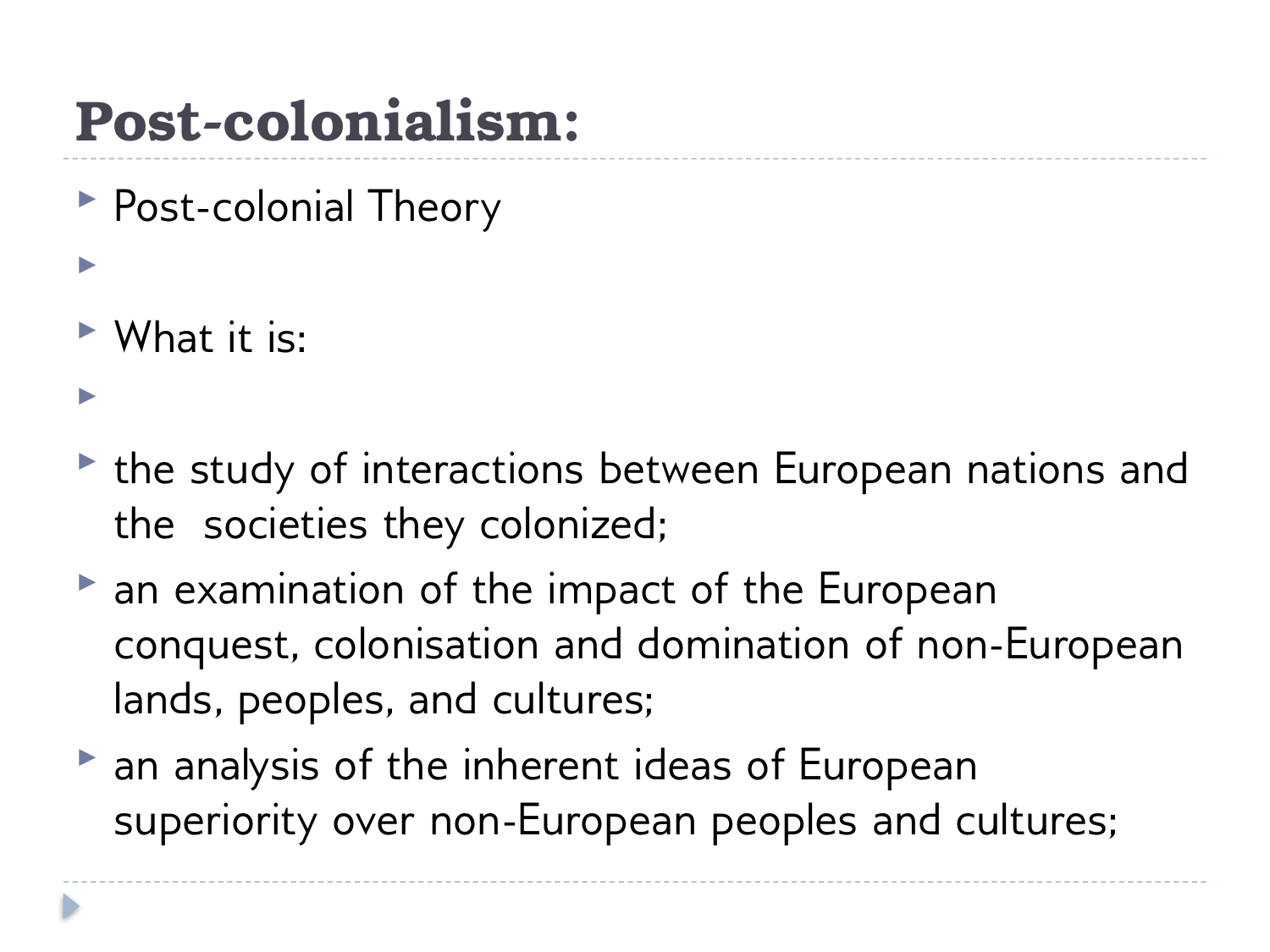

# Post-colonialism:
Post-colonial Theory

What it is:

the study of interactions between European nations and the  societies they colonized;
an examination of the impact of the European conquest, colonisation and domination of non-European lands, peoples, and cultures;
an analysis of the inherent ideas of European superiority over non-European peoples and cultures;